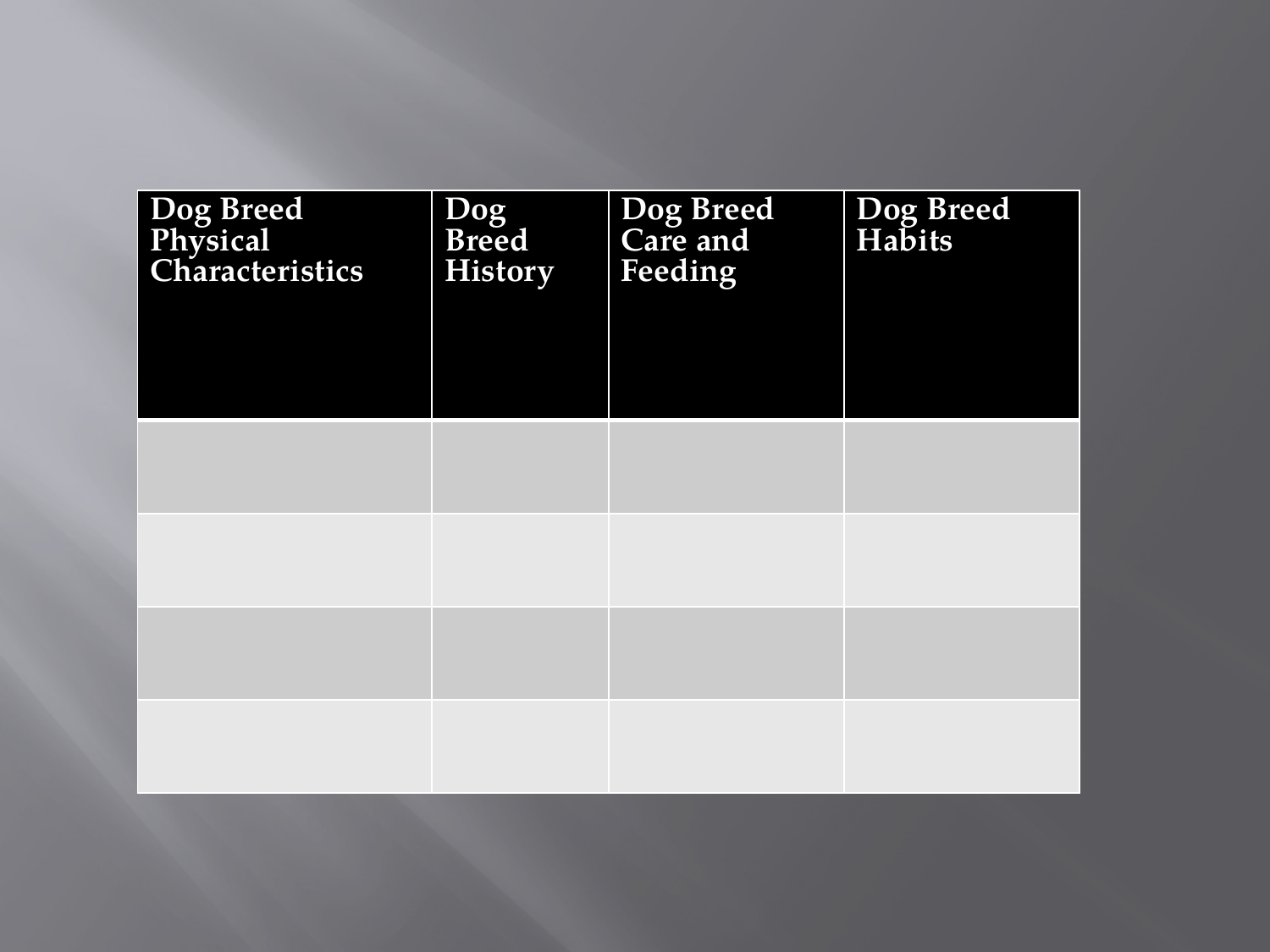

| Dog Breed Physical Characteristics | Dog Breed History | Dog Breed Care and Feeding | Dog Breed Habits |
| --- | --- | --- | --- |
|  |  |  |  |
|  |  |  |  |
|  |  |  |  |
|  |  |  |  |